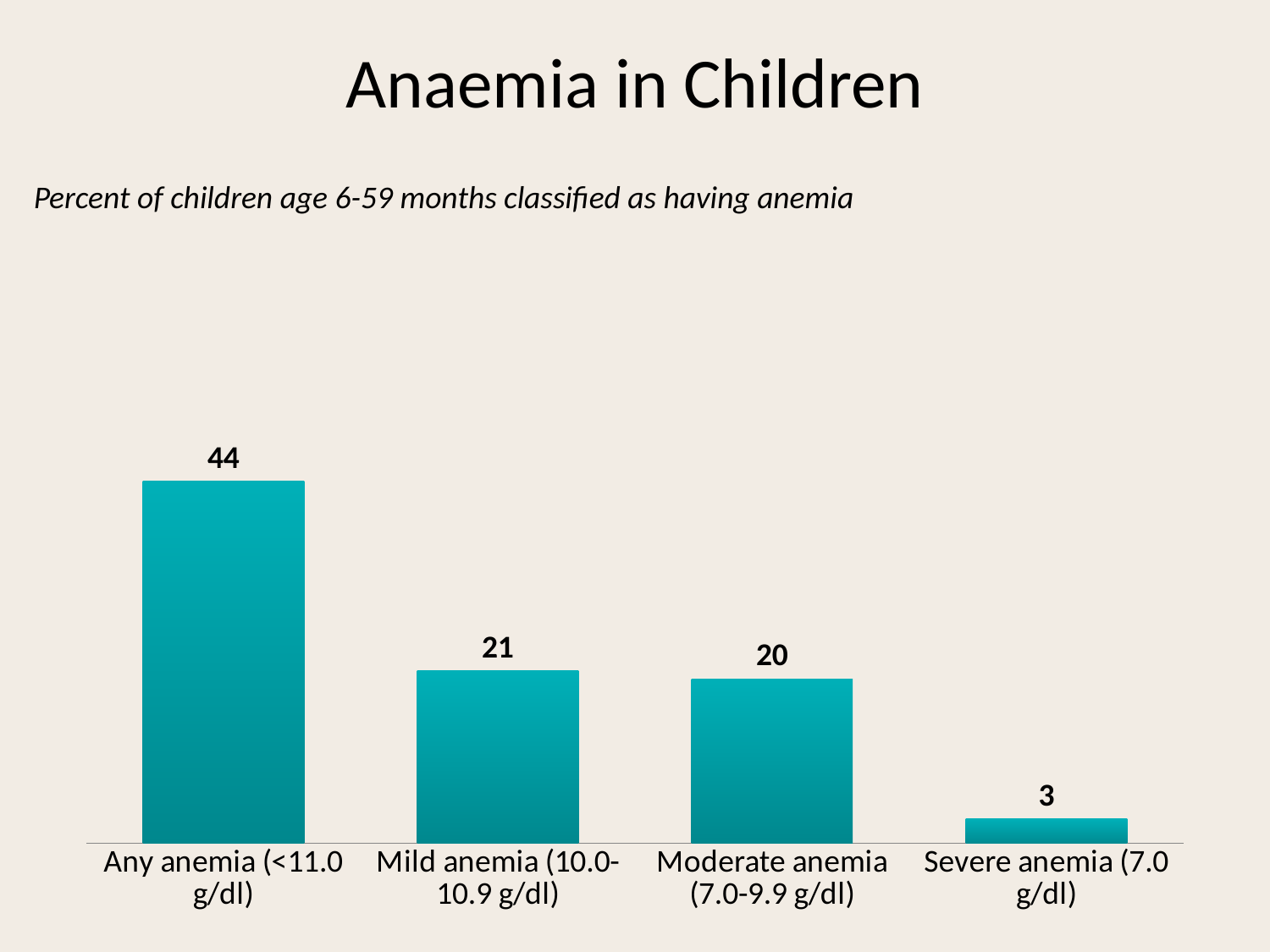

# Anaemia in Children
Percent of children age 6-59 months classified as having anemia

### Chart

| Category | Series 1 |
|---|---|
| Any anemia (<11.0 g/dl) | 44.0 |
| Mild anemia (10.0-10.9 g/dl) | 21.0 |
| Moderate anemia (7.0-9.9 g/dl) | 20.0 |
| Severe anemia (7.0 g/dl) | 3.0 |